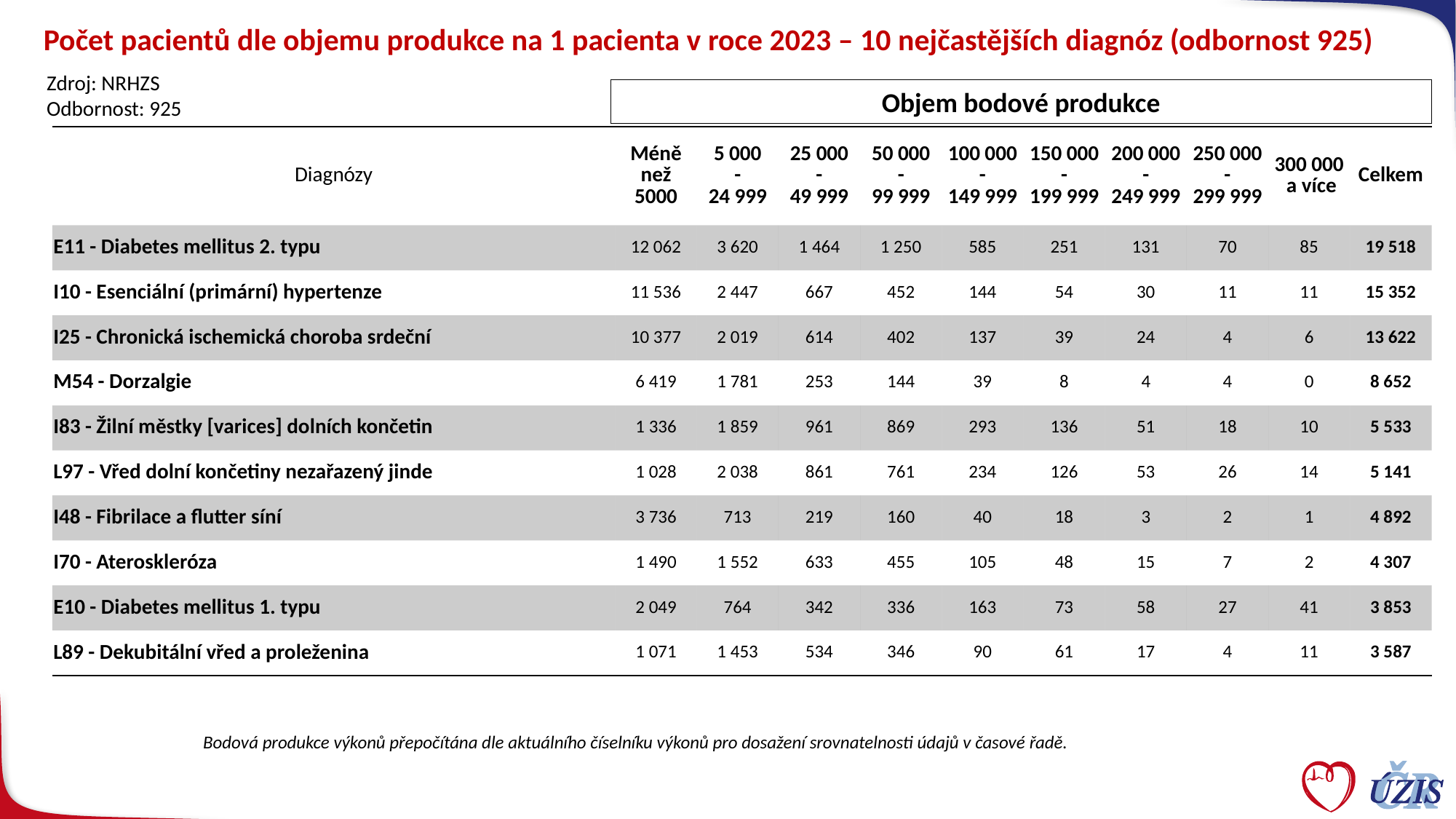

# Počet pacientů dle objemu produkce na 1 pacienta v roce 2023 – 10 nejčastějších diagnóz (odbornost 925)
Zdroj: NRHZS
Odbornost: 925
Objem bodové produkce
| Diagnózy | Méně než 5000 | 5 000 - 24 999 | 25 000 - 49 999 | 50 000 - 99 999 | 100 000 - 149 999 | 150 000 - 199 999 | 200 000 - 249 999 | 250 000 - 299 999 | 300 000 a více | Celkem |
| --- | --- | --- | --- | --- | --- | --- | --- | --- | --- | --- |
| E11 - Diabetes mellitus 2. typu | 12 062 | 3 620 | 1 464 | 1 250 | 585 | 251 | 131 | 70 | 85 | 19 518 |
| I10 - Esenciální (primární) hypertenze | 11 536 | 2 447 | 667 | 452 | 144 | 54 | 30 | 11 | 11 | 15 352 |
| I25 - Chronická ischemická choroba srdeční | 10 377 | 2 019 | 614 | 402 | 137 | 39 | 24 | 4 | 6 | 13 622 |
| M54 - Dorzalgie | 6 419 | 1 781 | 253 | 144 | 39 | 8 | 4 | 4 | 0 | 8 652 |
| I83 - Žilní městky [varices] dolních končetin | 1 336 | 1 859 | 961 | 869 | 293 | 136 | 51 | 18 | 10 | 5 533 |
| L97 - Vřed dolní končetiny nezařazený jinde | 1 028 | 2 038 | 861 | 761 | 234 | 126 | 53 | 26 | 14 | 5 141 |
| I48 - Fibrilace a flutter síní | 3 736 | 713 | 219 | 160 | 40 | 18 | 3 | 2 | 1 | 4 892 |
| I70 - Ateroskleróza | 1 490 | 1 552 | 633 | 455 | 105 | 48 | 15 | 7 | 2 | 4 307 |
| E10 - Diabetes mellitus 1. typu | 2 049 | 764 | 342 | 336 | 163 | 73 | 58 | 27 | 41 | 3 853 |
| L89 - Dekubitální vřed a proleženina | 1 071 | 1 453 | 534 | 346 | 90 | 61 | 17 | 4 | 11 | 3 587 |
Bodová produkce výkonů přepočítána dle aktuálního číselníku výkonů pro dosažení srovnatelnosti údajů v časové řadě.